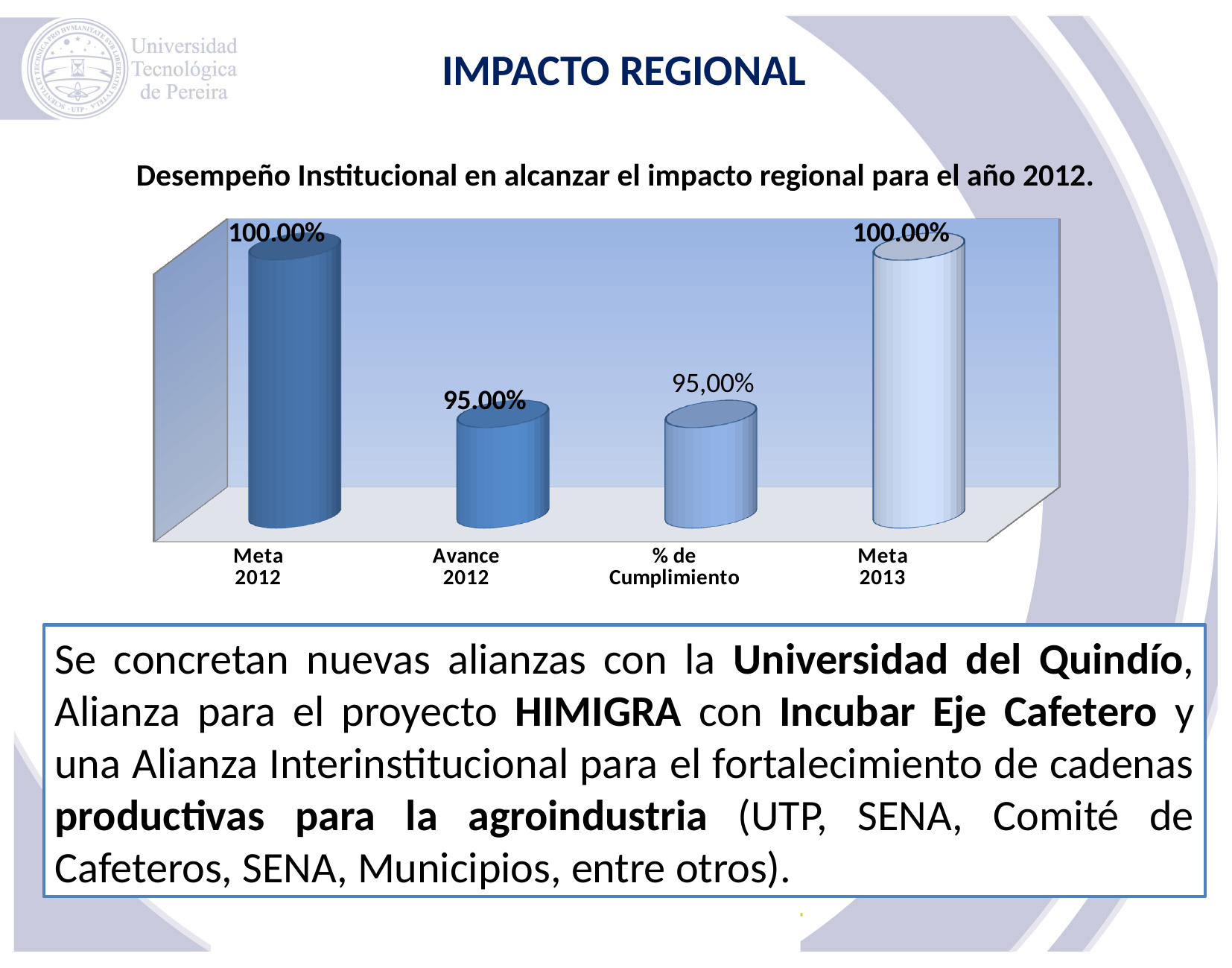

IMPACTO REGIONAL
Desempeño Institucional en alcanzar el impacto regional para el año 2012.

[unsupported chart]

Se concretan nuevas alianzas con la Universidad del Quindío, Alianza para el proyecto HIMIGRA con Incubar Eje Cafetero y una Alianza Interinstitucional para el fortalecimiento de cadenas productivas para la agroindustria (UTP, SENA, Comité de Cafeteros, SENA, Municipios, entre otros).